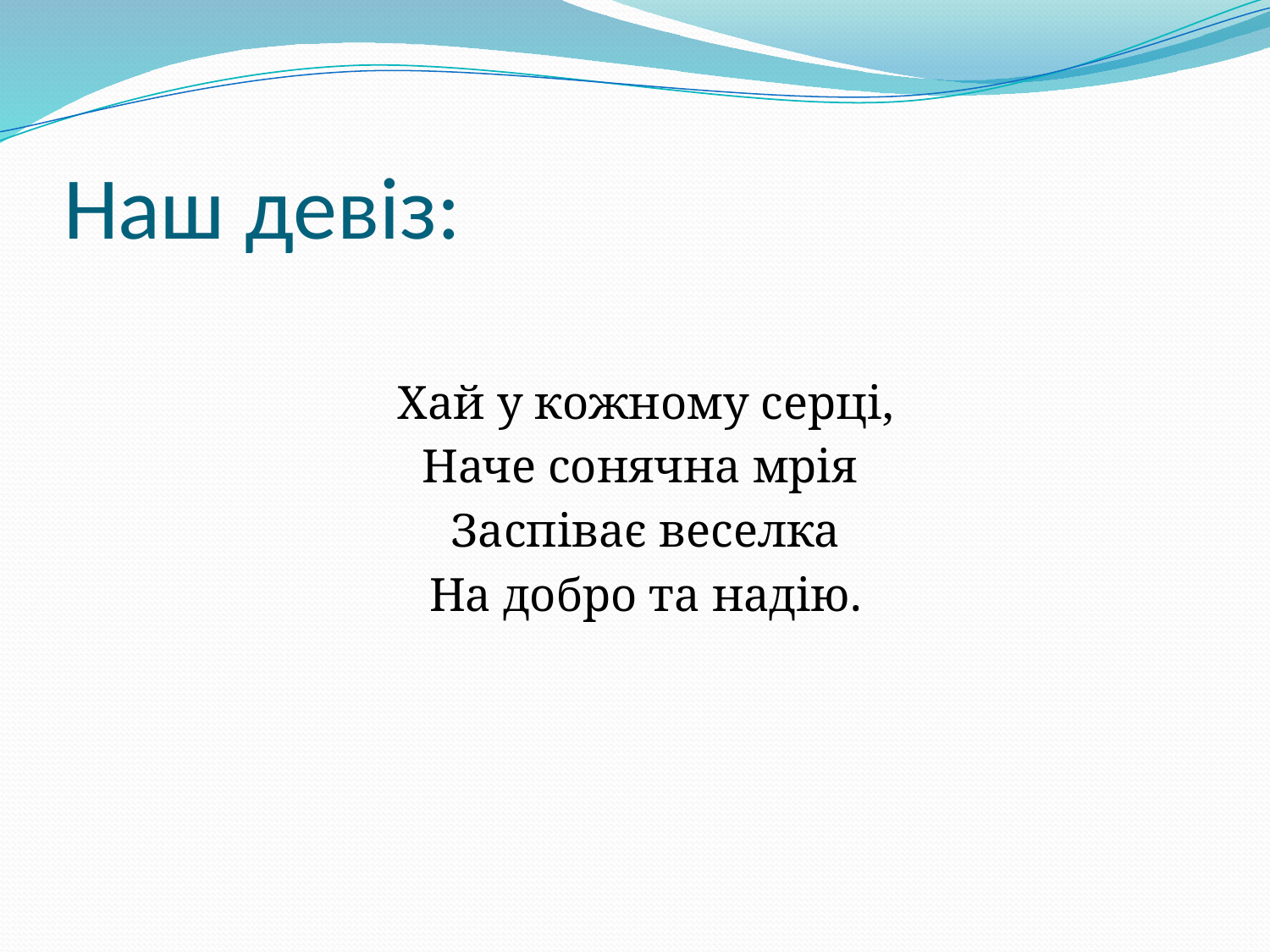

# Наш девіз:
Хай у кожному серці,
Наче сонячна мрія
Заспіває веселка
На добро та надію.